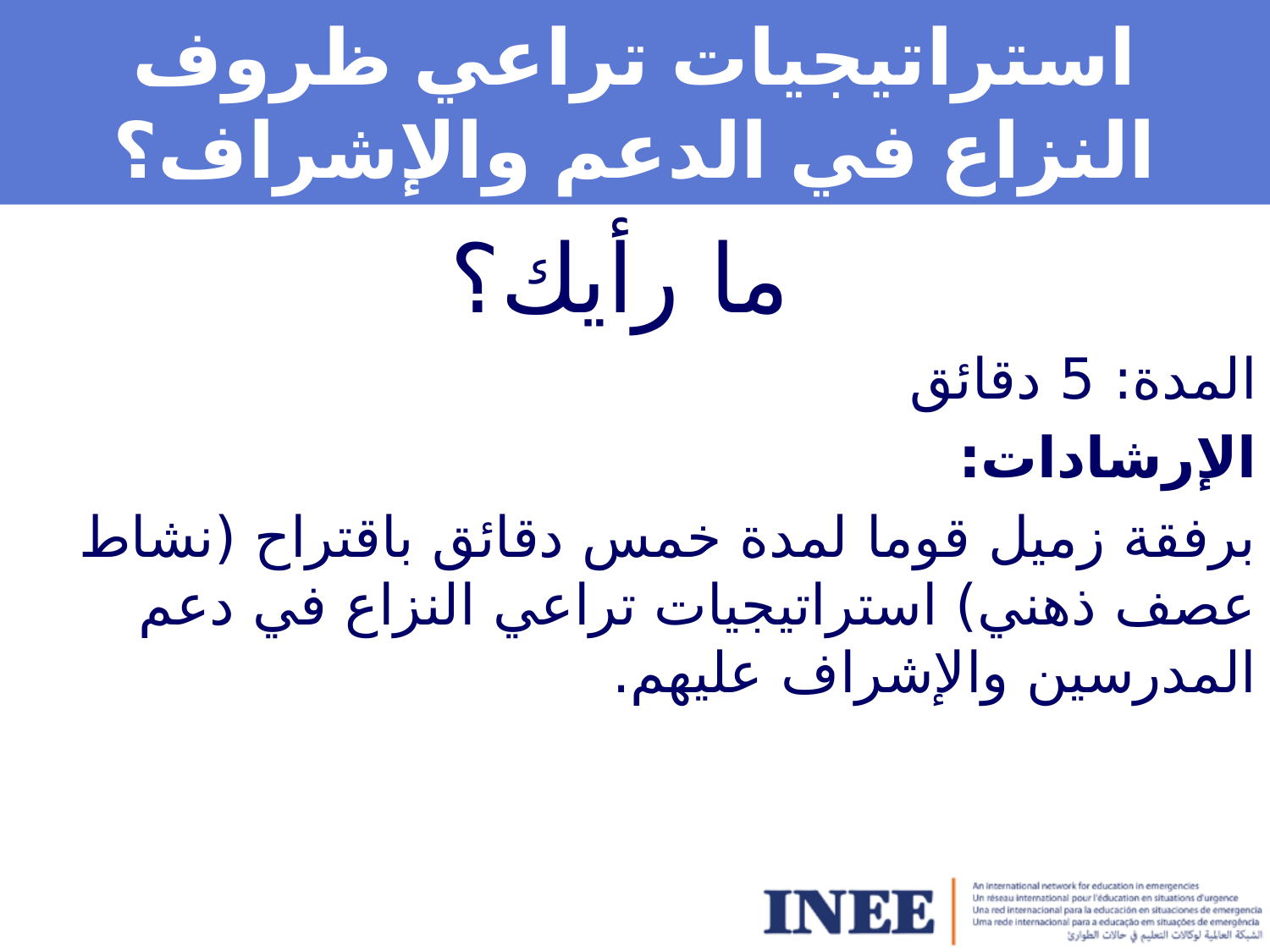

# استراتيجيات تراعي ظروف النزاع في الدعم والإشراف؟
ما رأيك؟
المدة: 5 دقائق
الإرشادات:
برفقة زميل قوما لمدة خمس دقائق باقتراح (نشاط عصف ذهني) استراتيجيات تراعي النزاع في دعم المدرسين والإشراف عليهم.